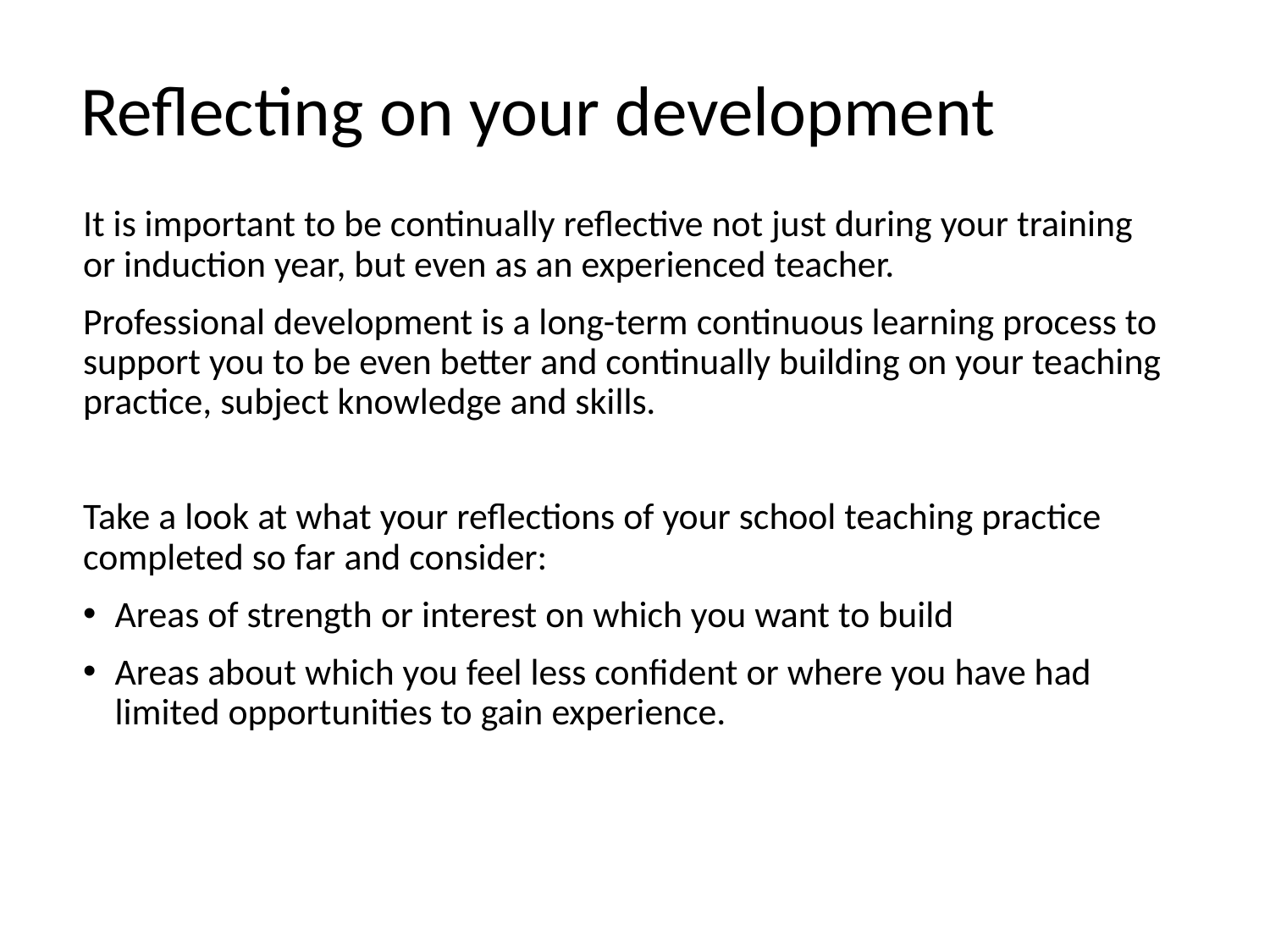

# Reflecting on your development
It is important to be continually reflective not just during your training or induction year, but even as an experienced teacher.
Professional development is a long-term continuous learning process to support you to be even better and continually building on your teaching practice, subject knowledge and skills.

Take a look at what your reflections of your school teaching practice completed so far and consider:
Areas of strength or interest on which you want to build
Areas about which you feel less confident or where you have had limited opportunities to gain experience.